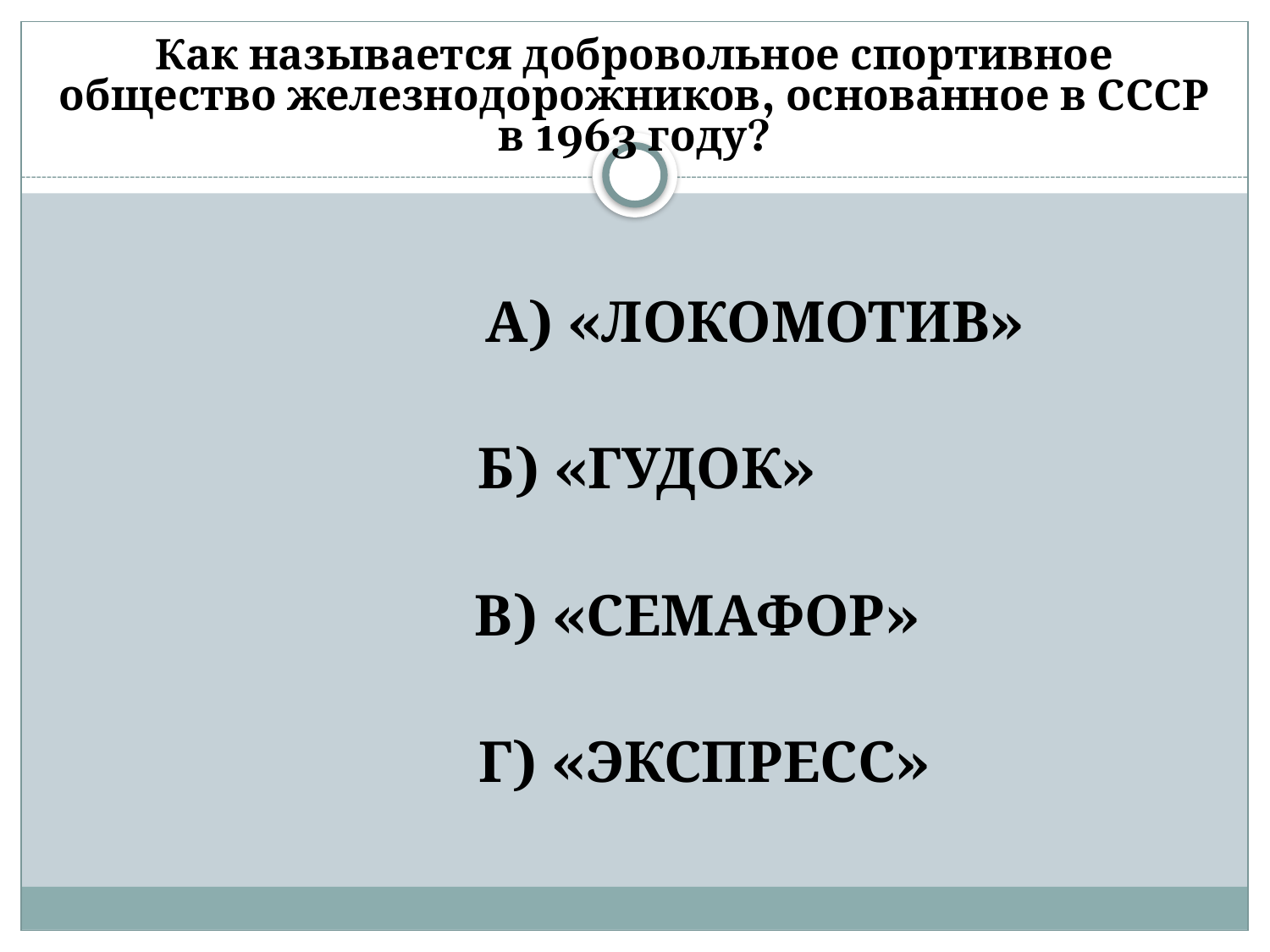

# Как называется добровольное спортивное общество железнодорожников, основанное в СССР в 1963 году?
                 А) «ЛОКОМОТИВ»
  Б) «ГУДОК»
         В) «СЕМАФОР»
          Г) «ЭКСПРЕСС»